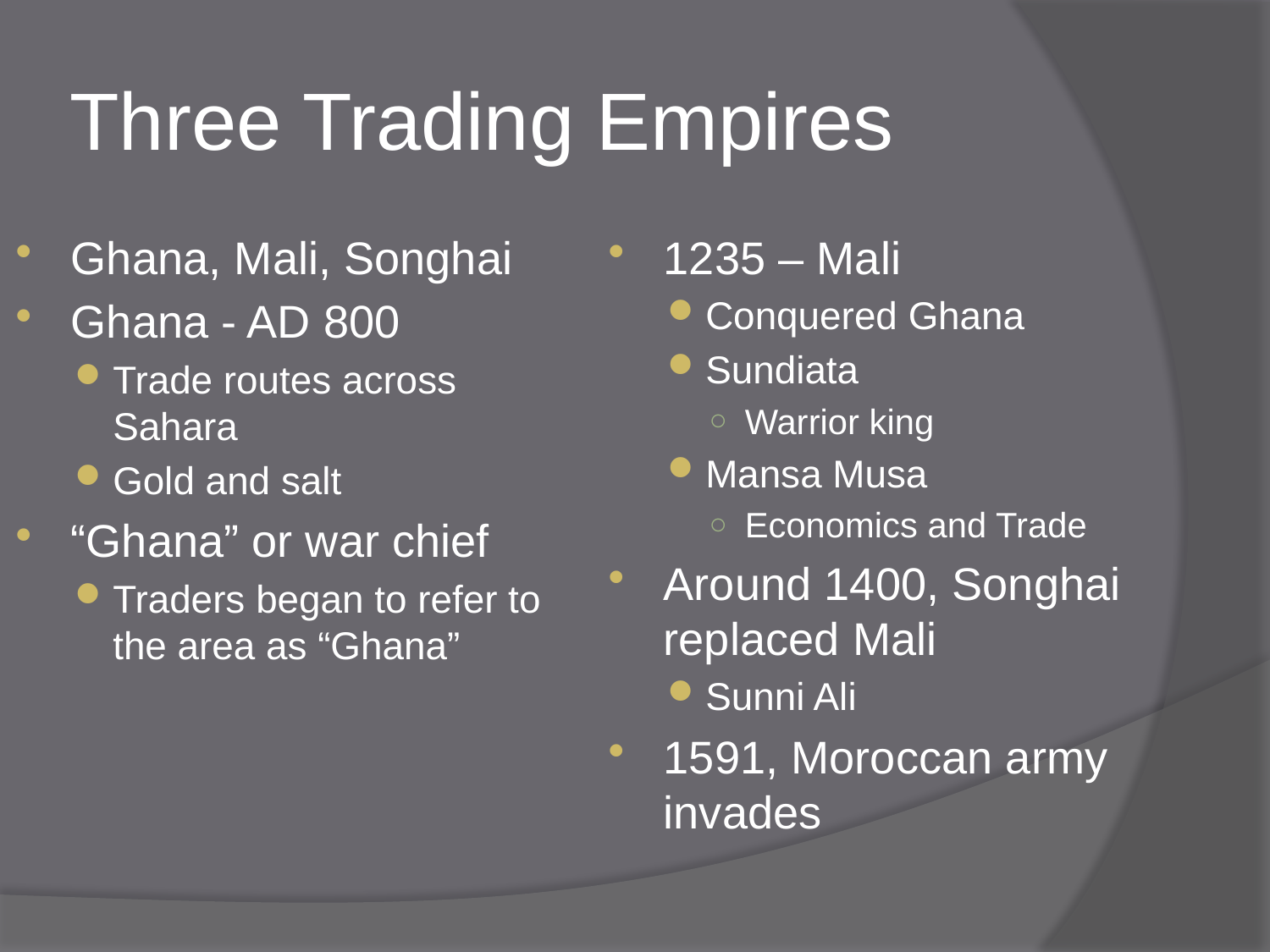

# Three Trading Empires
Ghana, Mali, Songhai
Ghana - AD 800
Trade routes across Sahara
Gold and salt
“Ghana” or war chief
Traders began to refer to the area as “Ghana”
1235 – Mali
Conquered Ghana
Sundiata
Warrior king
Mansa Musa
Economics and Trade
Around 1400, Songhai replaced Mali
Sunni Ali
1591, Moroccan army invades